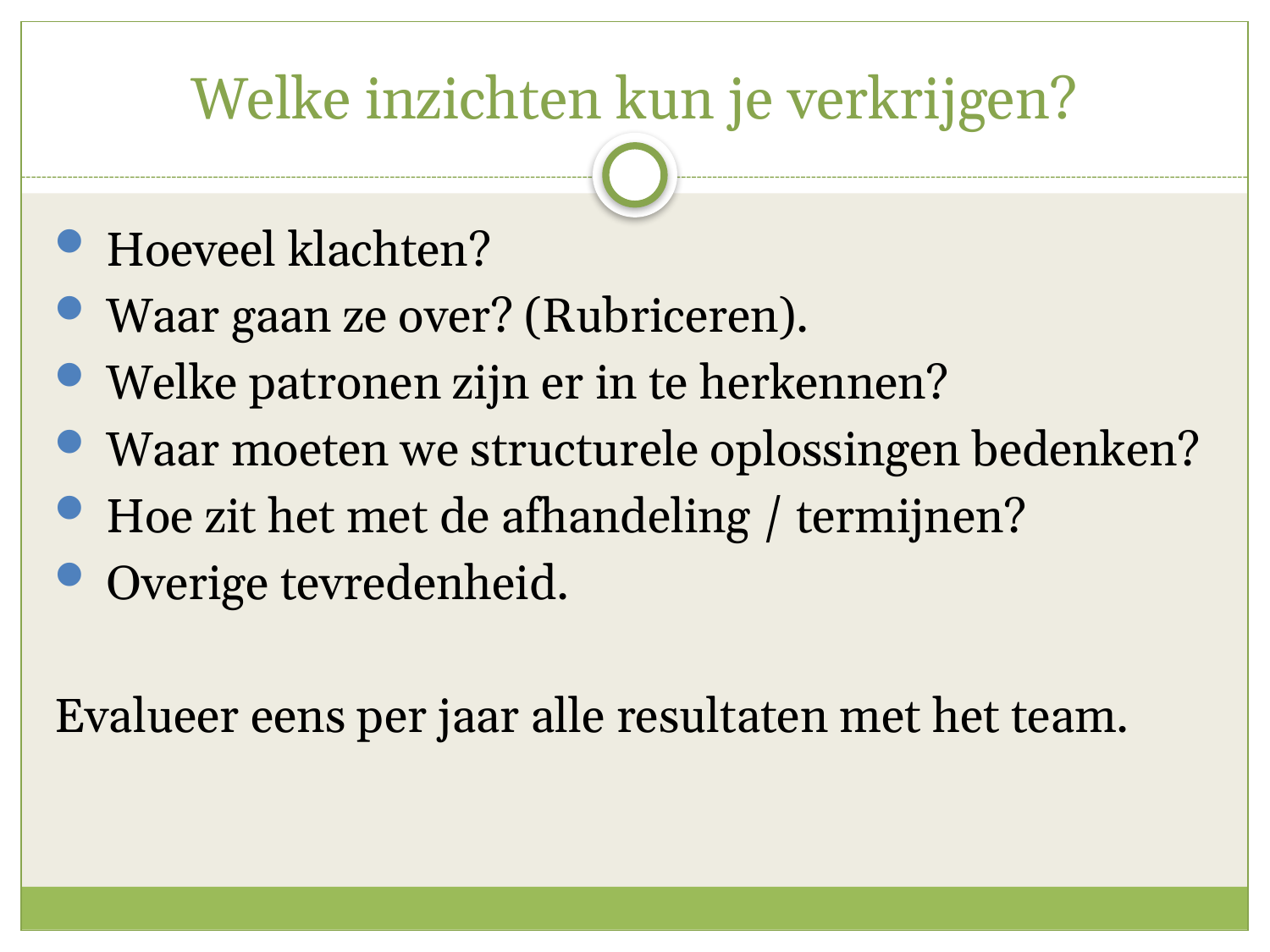

# Welke inzichten kun je verkrijgen?
 Hoeveel klachten?
 Waar gaan ze over? (Rubriceren).
 Welke patronen zijn er in te herkennen?
 Waar moeten we structurele oplossingen bedenken?
 Hoe zit het met de afhandeling / termijnen?
 Overige tevredenheid.

Evalueer eens per jaar alle resultaten met het team.